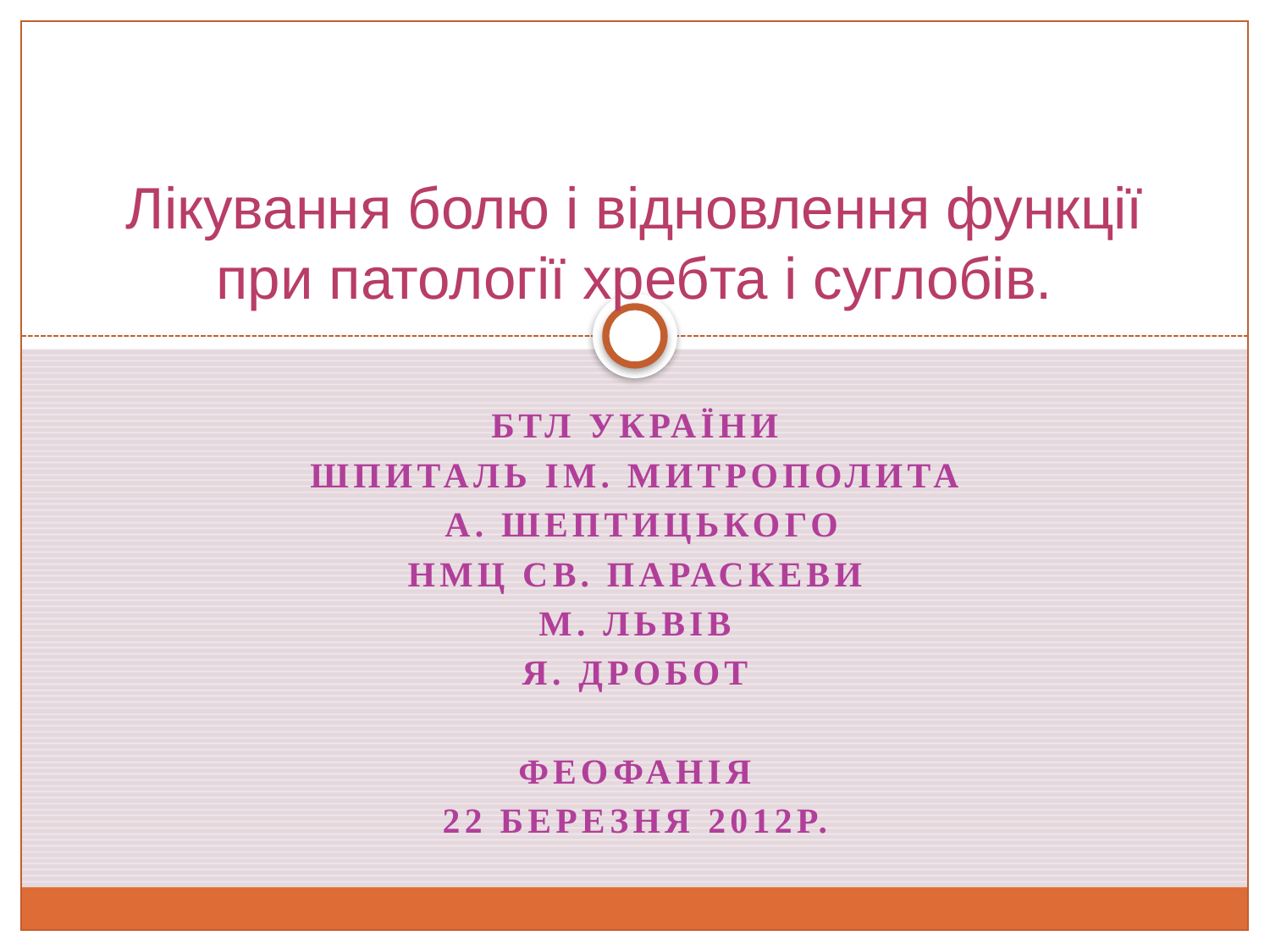

# Лікування болю і відновлення функції при патології хребта і суглобів.
БТЛ України
Шпиталь ім. Митрополита
 А. Шептицького
НМЦ св. Параскеви
М. Львів
Я. Дробот

Феофанія
22 березня 2012р.